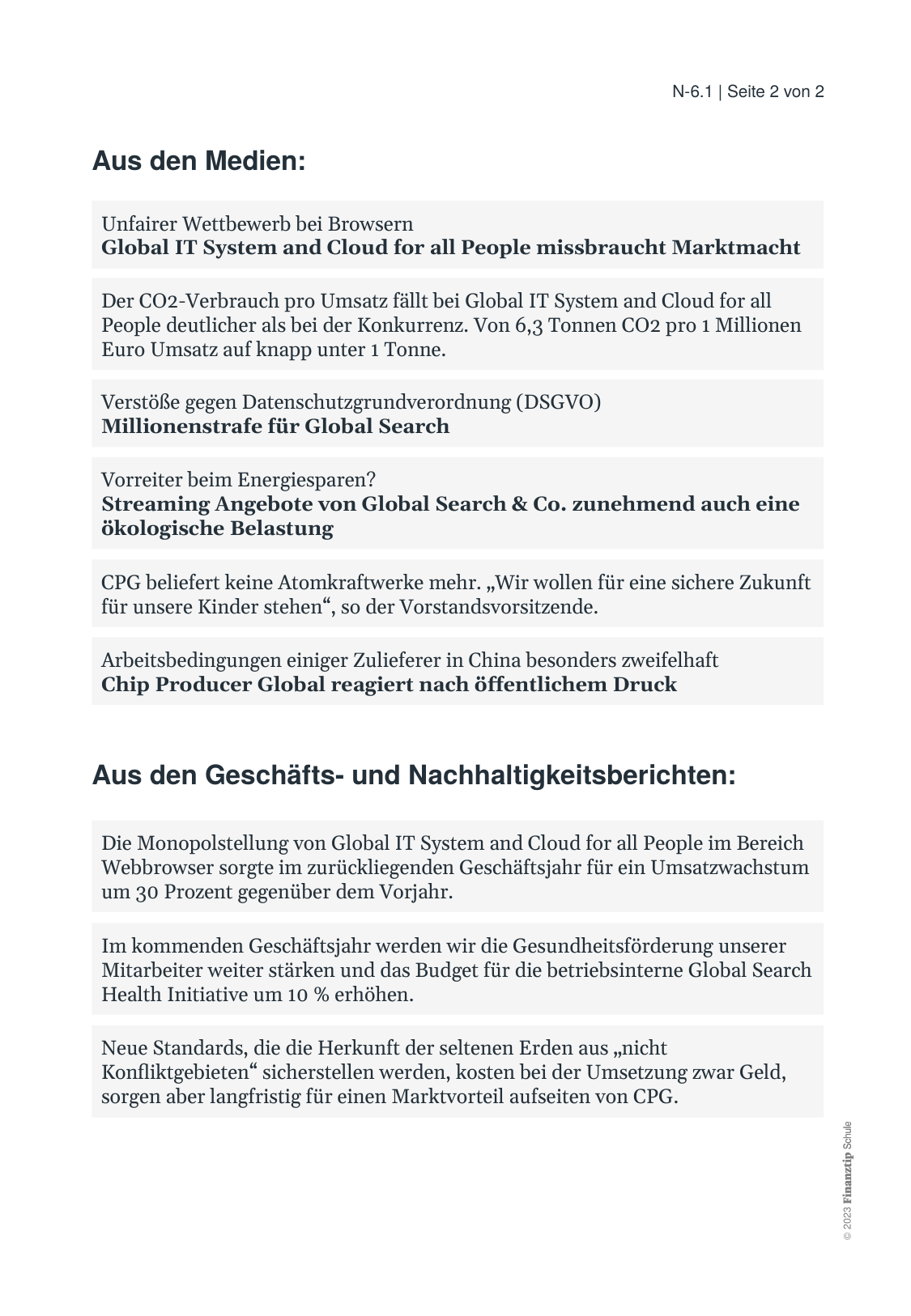

Unfairer Wettbewerb bei Browsern
Global IT System and Cloud for all People missbraucht Marktmacht
Der CO2-Verbrauch pro Umsatz fällt bei Global IT System and Cloud for all People deutlicher als bei der Konkurrenz. Von 6,3 Tonnen CO2 pro 1 Millionen Euro Umsatz auf knapp unter 1 Tonne.
Verstöße gegen Datenschutzgrundverordnung (DSGVO)
Millionenstrafe für Global Search
Vorreiter beim Energiesparen?
Streaming Angebote von Global Search & Co. zunehmend auch eine ökologische Belastung
CPG beliefert keine Atomkraftwerke mehr. „Wir wollen für eine sichere Zukunft für unsere Kinder stehen“, so der Vorstandsvorsitzende.
Arbeitsbedingungen einiger Zulieferer in China besonders zweifelhaft
Chip Producer Global reagiert nach öffentlichem Druck
Die Monopolstellung von Global IT System and Cloud for all People im Bereich Webbrowser sorgte im zurückliegenden Geschäftsjahr für ein Umsatzwachstum um 30 Prozent gegenüber dem Vorjahr.
Im kommenden Geschäftsjahr werden wir die Gesundheitsförderung unserer Mitarbeiter weiter stärken und das Budget für die betriebsinterne Global Search Health Initiative um 10 % erhöhen.
Neue Standards, die die Herkunft der seltenen Erden aus „nicht Konfliktgebieten“ sicherstellen werden, kosten bei der Umsetzung zwar Geld, sorgen aber langfristig für einen Marktvorteil aufseiten von CPG.